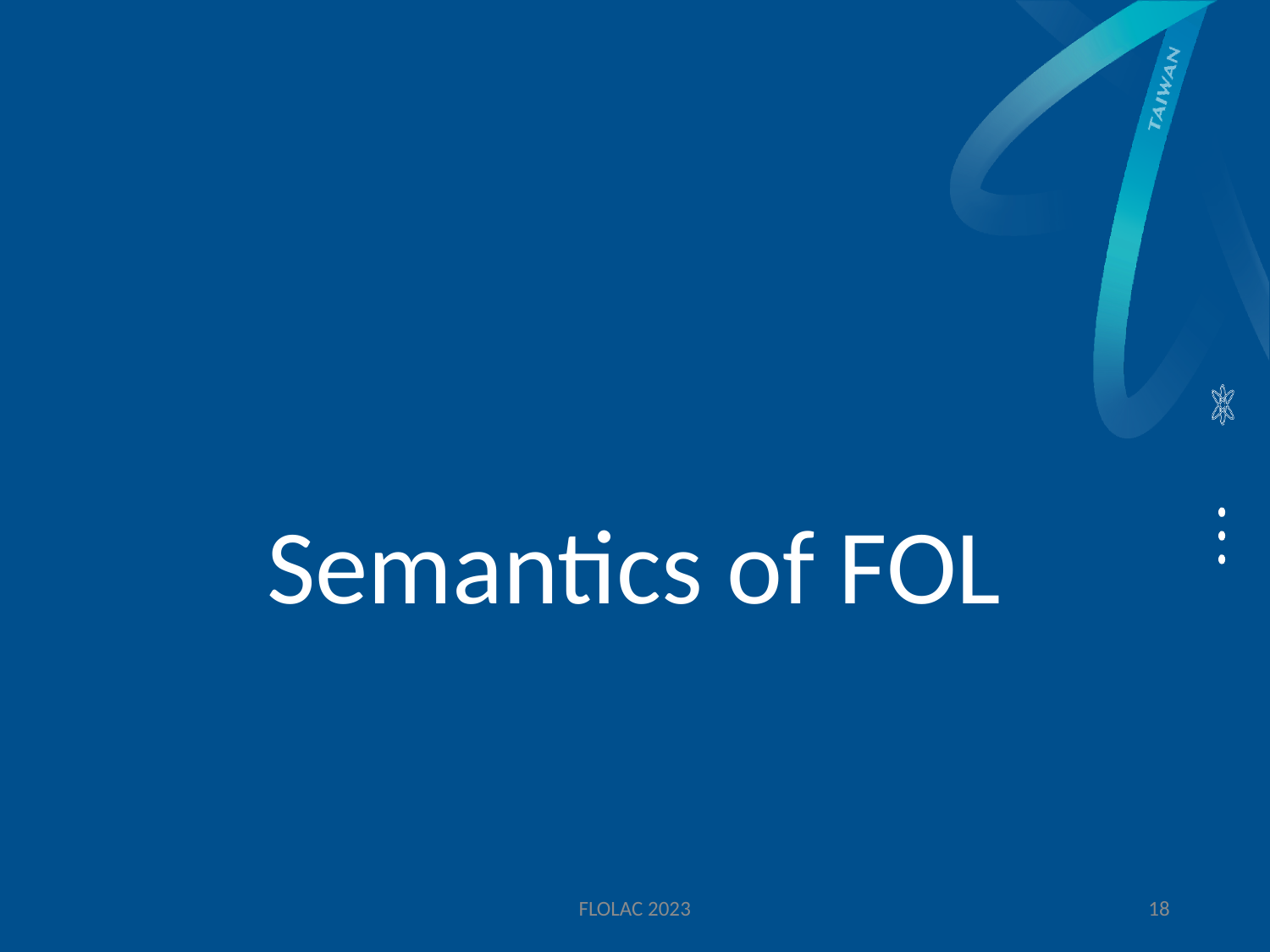

# Semantics of FOL

FLOLAC 2023
18